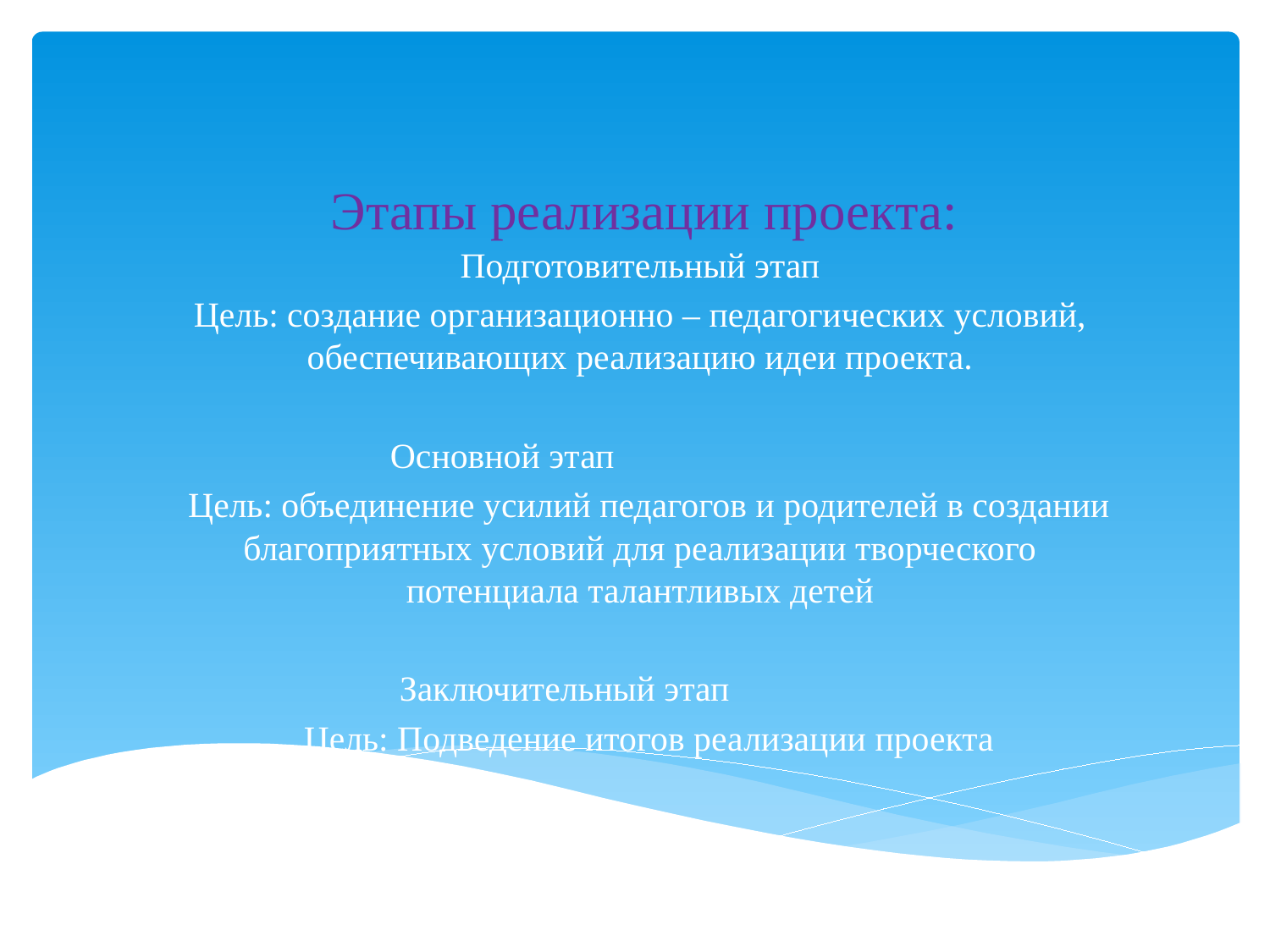

# Этапы реализации проекта:
Подготовительный этап
Цель: создание организационно – педагогических условий, обеспечивающих реализацию идеи проекта.

Основной этап
  Цель: объединение усилий педагогов и родителей в создании благоприятных условий для реализации творческого потенциала талантливых детей

Заключительный этап
  Цель: Подведение итогов реализации проекта